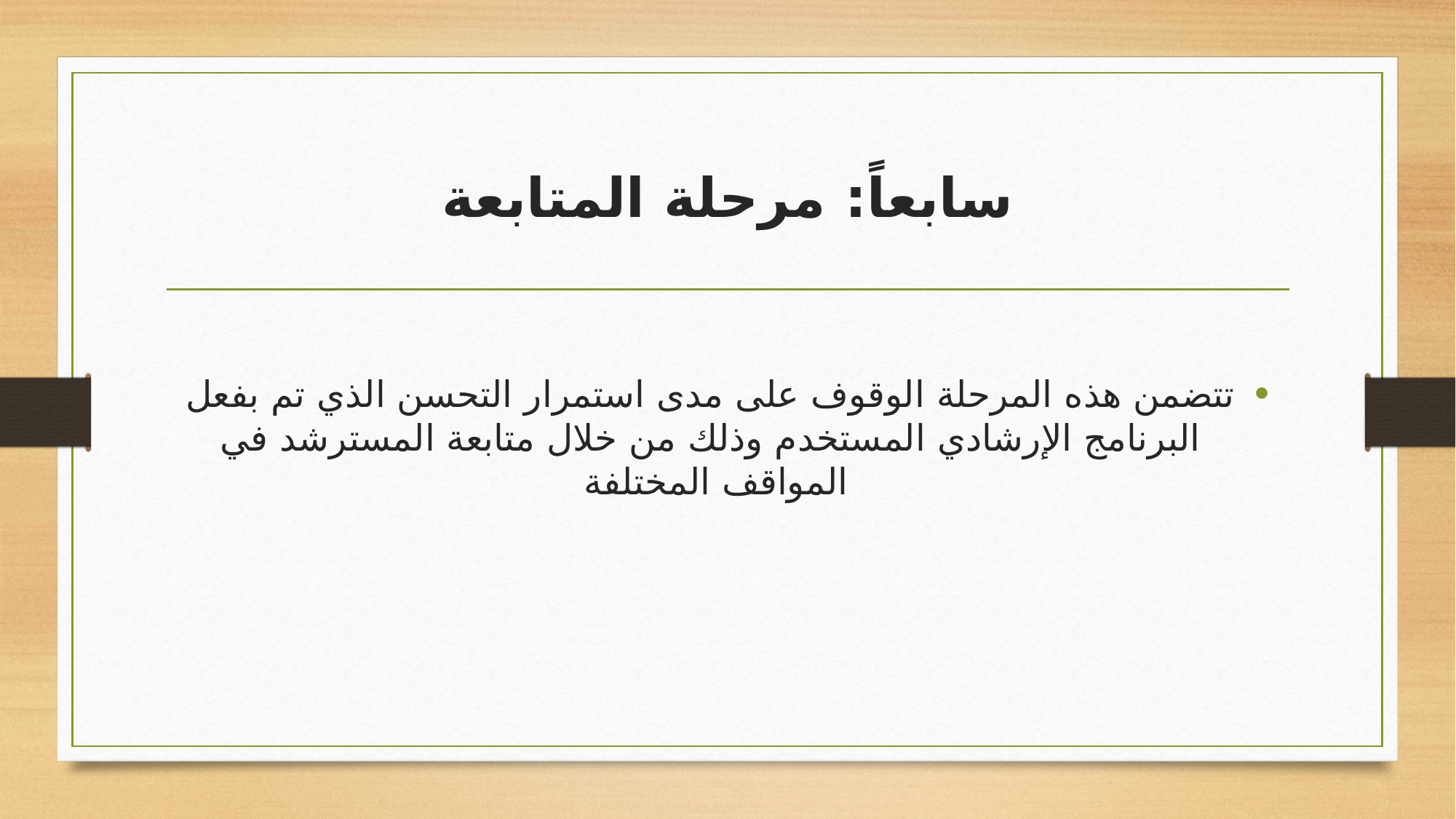

# سابعاً: مرحلة المتابعة

تتضمن هذه المرحلة الوقوف على مدى استمرار التحسن الذي تم بفعل البرنامج الإرشادي المستخدم وذلك من خلال متابعة المسترشد في المواقف المختلفة